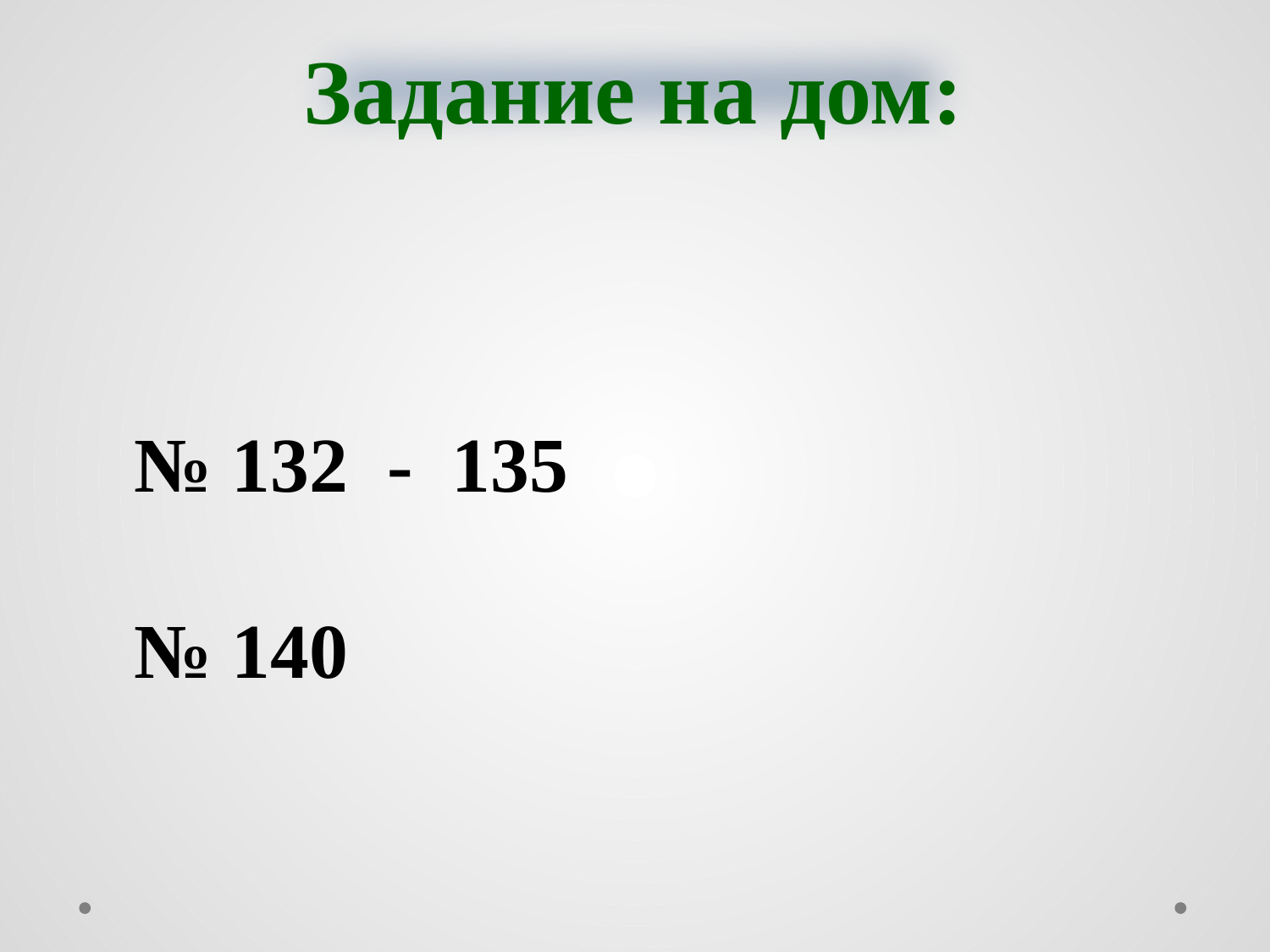

Задание на дом:
№ 132  -  135

№ 140